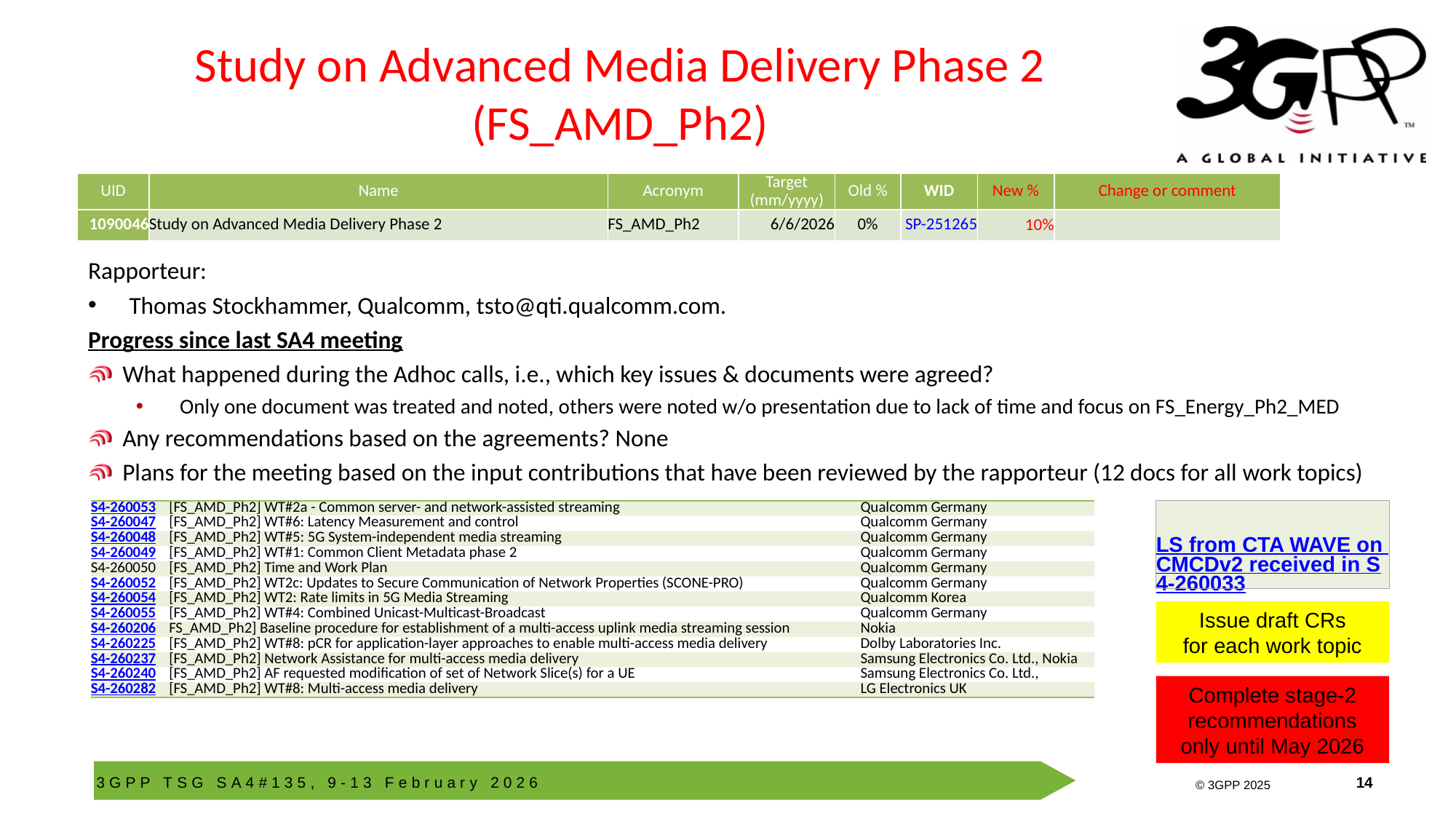

# Study on Advanced Media Delivery Phase 2 (FS_AMD_Ph2)
| UID | Name | Acronym | Target (mm/yyyy) | Old % | WID | New % | Change or comment |
| --- | --- | --- | --- | --- | --- | --- | --- |
| 1090046 | Study on Advanced Media Delivery Phase 2 | FS\_AMD\_Ph2 | 6/6/2026 | 0% | SP-251265 | 10% |  |
Rapporteur:
Thomas Stockhammer, Qualcomm, tsto@qti.qualcomm.com.
Progress since last SA4 meeting
What happened during the Adhoc calls, i.e., which key issues & documents were agreed?
  Only one document was treated and noted, others were noted w/o presentation due to lack of time and focus on FS_Energy_Ph2_MED
Any recommendations based on the agreements? None
Plans for the meeting based on the input contributions that have been reviewed by the rapporteur (12 docs for all work topics)

| S4-260053 | [FS\_AMD\_Ph2] WT#2a - Common server- and network-assisted streaming | Qualcomm Germany |
| --- | --- | --- |
| S4-260047 | [FS\_AMD\_Ph2] WT#6: Latency Measurement and control | Qualcomm Germany |
| S4-260048 | [FS\_AMD\_Ph2] WT#5: 5G System-independent media streaming | Qualcomm Germany |
| S4-260049 | [FS\_AMD\_Ph2] WT#1: Common Client Metadata phase 2 | Qualcomm Germany |
| S4-260050 | [FS\_AMD\_Ph2] Time and Work Plan | Qualcomm Germany |
| S4-260052 | [FS\_AMD\_Ph2] WT2c: Updates to Secure Communication of Network Properties (SCONE-PRO) | Qualcomm Germany |
| S4-260054 | [FS\_AMD\_Ph2] WT2: Rate limits in 5G Media Streaming | Qualcomm Korea |
| S4-260055 | [FS\_AMD\_Ph2] WT#4: Combined Unicast-Multicast-Broadcast | Qualcomm Germany |
| S4-260206 | FS\_AMD\_Ph2] Baseline procedure for establishment of a multi-access uplink media streaming session | Nokia |
| S4-260225 | [FS\_AMD\_Ph2] WT#8: pCR for application-layer approaches to enable multi-access media delivery | Dolby Laboratories Inc. |
| S4-260237 | [FS\_AMD\_Ph2] Network Assistance for multi-access media delivery | Samsung Electronics Co. Ltd., Nokia |
| S4-260240 | [FS\_AMD\_Ph2] AF requested modification of set of Network Slice(s) for a UE | Samsung Electronics Co. Ltd., |
| S4-260282 | [FS\_AMD\_Ph2] WT#8: Multi-access media delivery | LG Electronics UK |
| LS from CTA WAVE on CMCDv2 received in S4-260033 |
| --- |
Issue draft CRs
for each work topic
Complete stage-2 recommendations only until May 2026